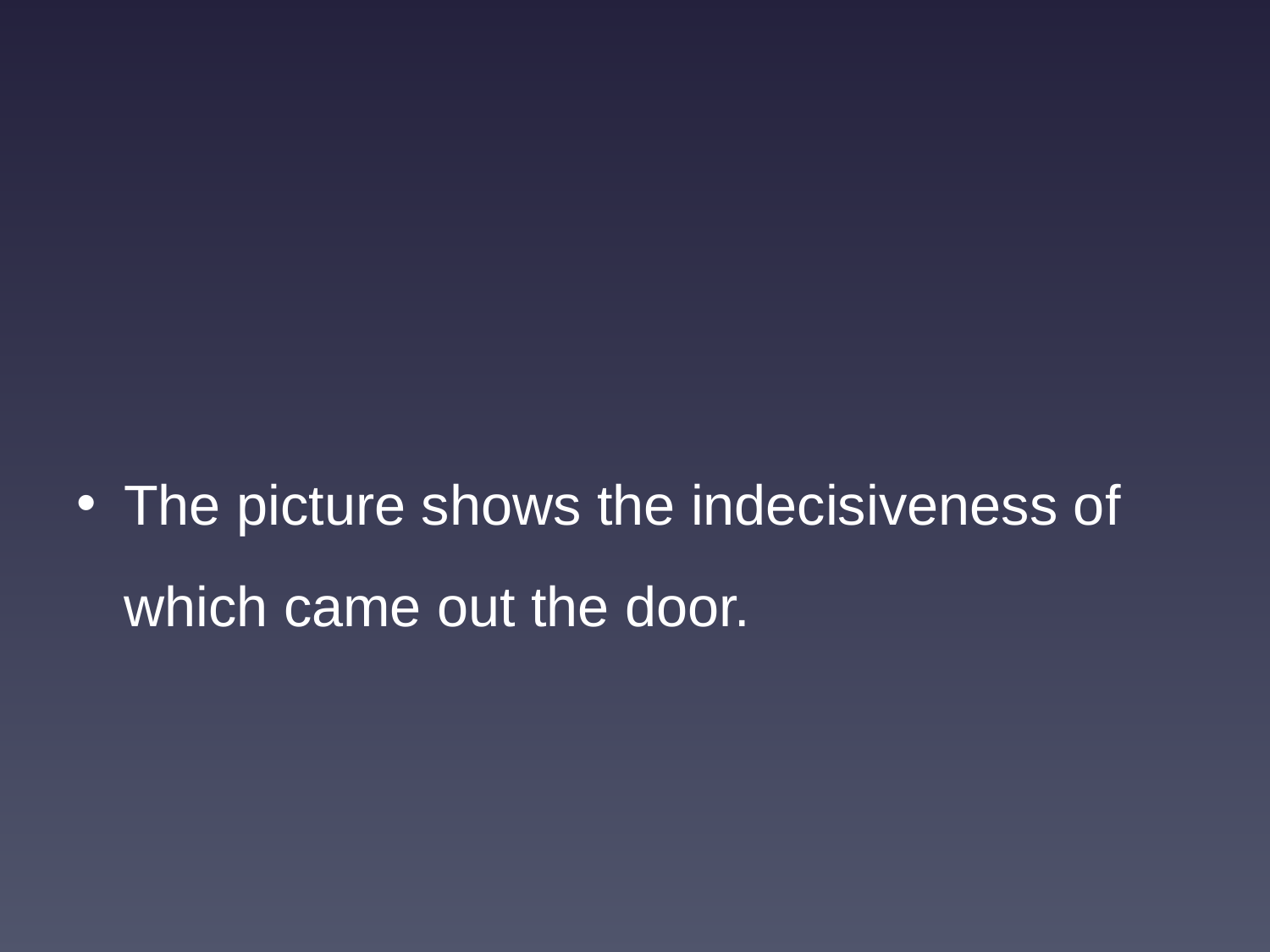

#
The picture shows the indecisiveness of which came out the door.